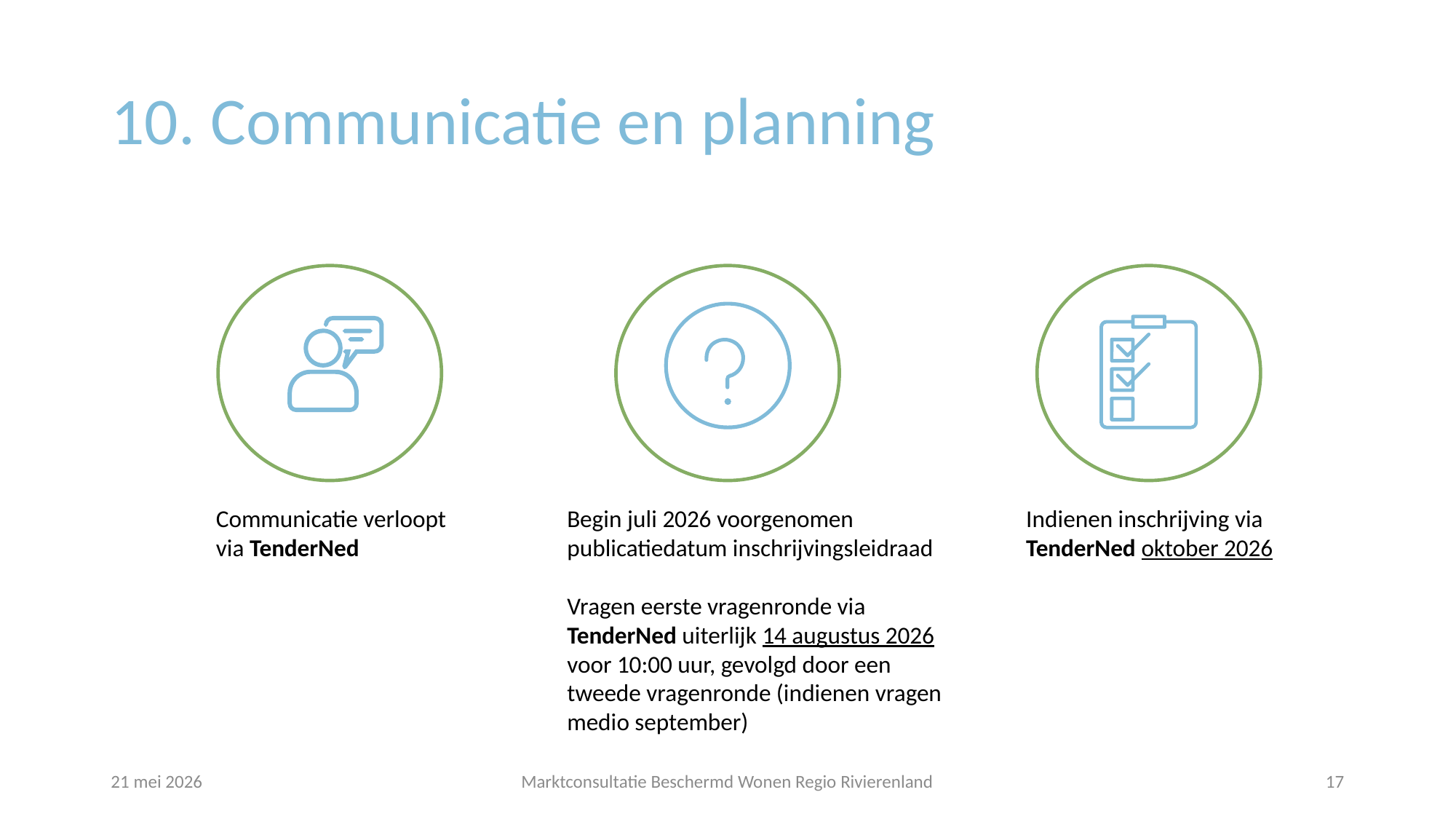

# 10. Communicatie en planning

Communicatie verloopt via TenderNed
Begin juli 2026 voorgenomen publicatiedatum inschrijvingsleidraad

Vragen eerste vragenronde via TenderNed uiterlijk 14 augustus 2026 voor 10:00 uur, gevolgd door een tweede vragenronde (indienen vragen medio september)
Indienen inschrijving via TenderNed oktober 2026
21 mei 2026
Marktconsultatie Beschermd Wonen Regio Rivierenland
17